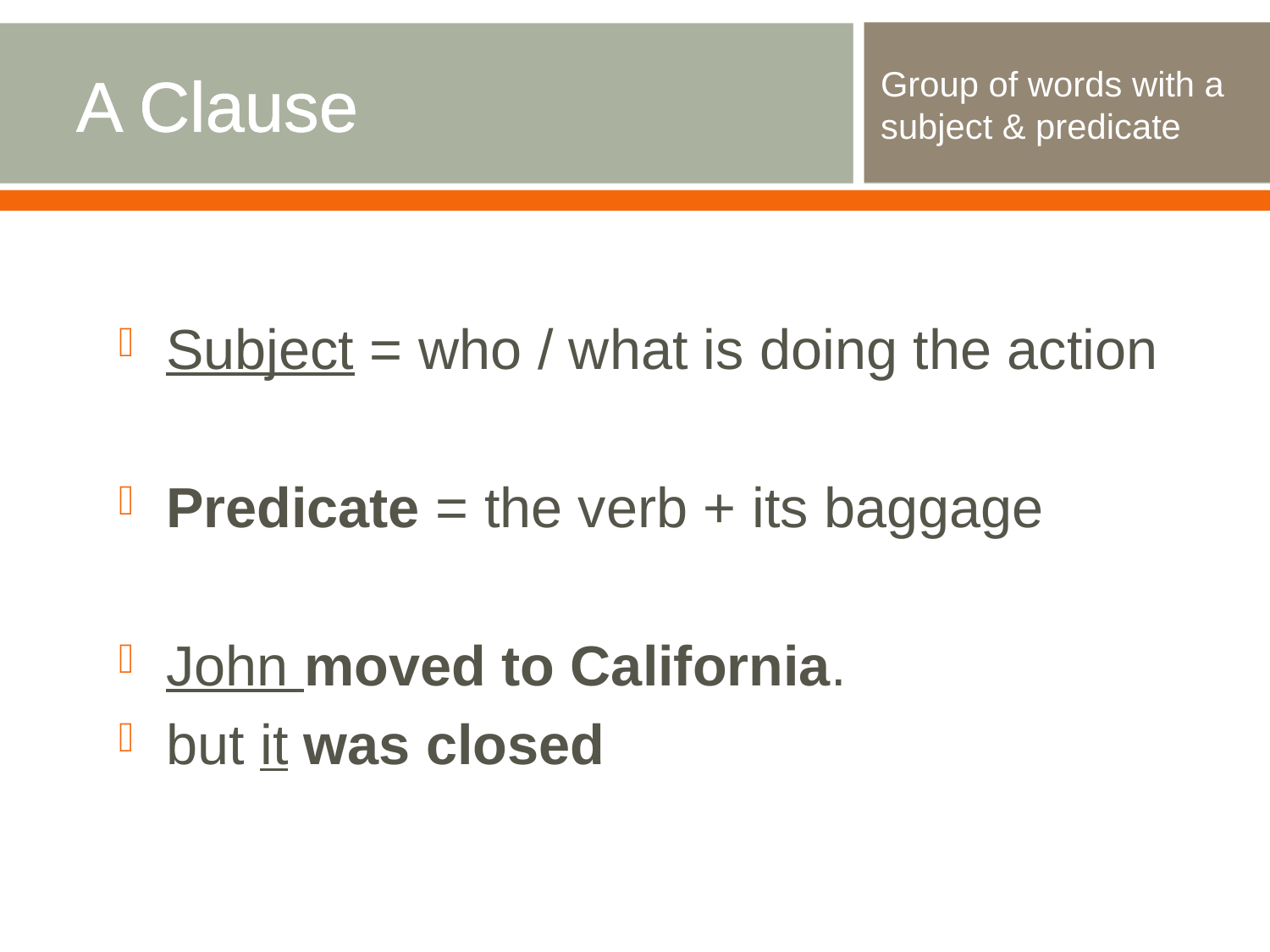

# A Clause
Group of words with a subject & predicate
Subject = who / what is doing the action

Predicate = the verb + its baggage

John moved to California.
but it was closed